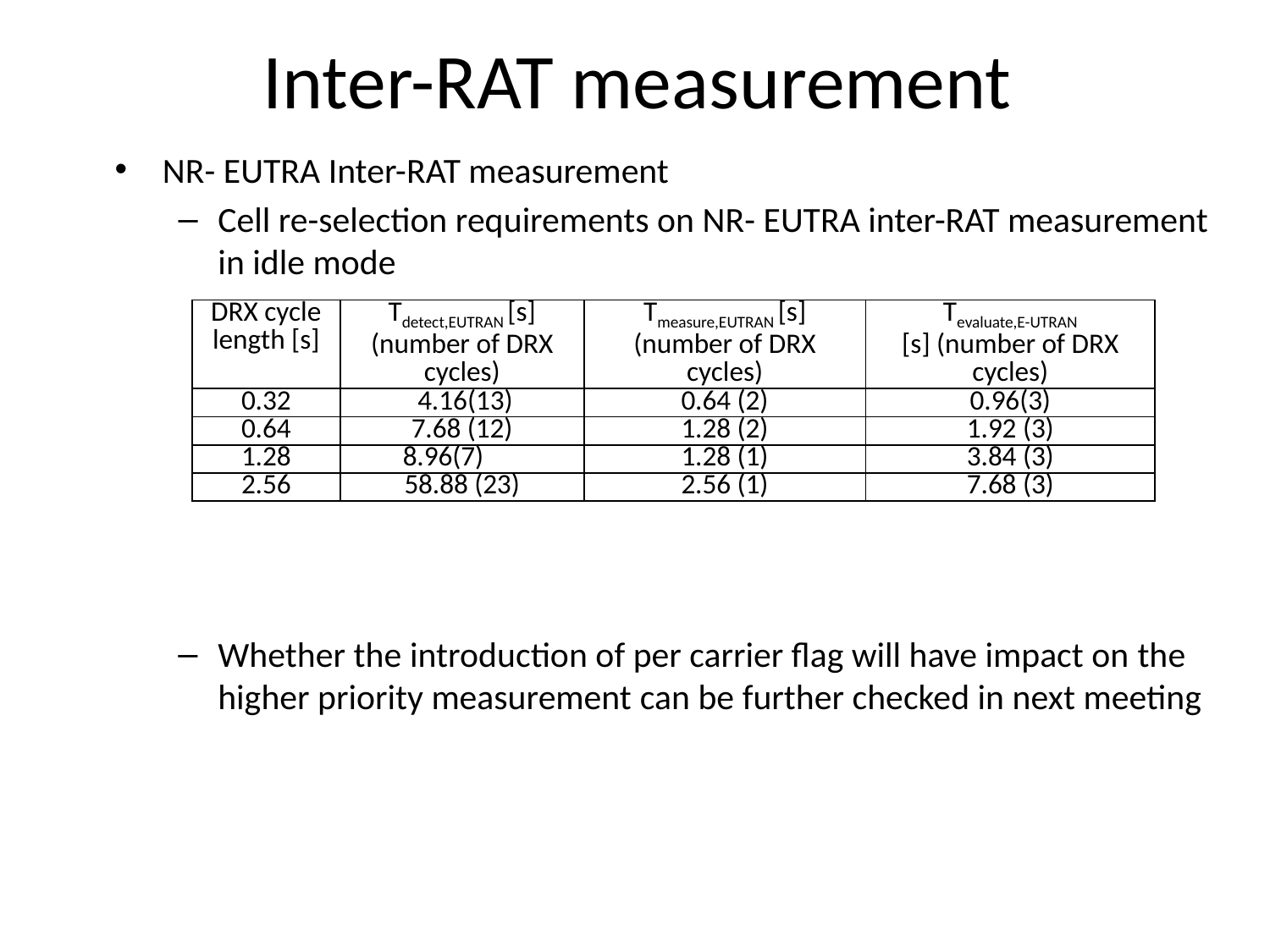

# Inter-RAT measurement
NR- EUTRA Inter-RAT measurement
Cell re-selection requirements on NR- EUTRA inter-RAT measurement in idle mode

| DRX cycle length [s] | Tdetect,EUTRAN [s] (number of DRX cycles) | Tmeasure,EUTRAN [s] (number of DRX cycles) | Tevaluate,E-UTRAN [s] (number of DRX cycles) |
| --- | --- | --- | --- |
| 0.32 | 4.16(13) | 0.64 (2) | 0.96(3) |
| 0.64 | 7.68 (12) | 1.28 (2) | 1.92 (3) |
| 1.28 | 8.96(7) | 1.28 (1) | 3.84 (3) |
| 2.56 | 58.88 (23) | 2.56 (1) | 7.68 (3) |
Whether the introduction of per carrier flag will have impact on the higher priority measurement can be further checked in next meeting